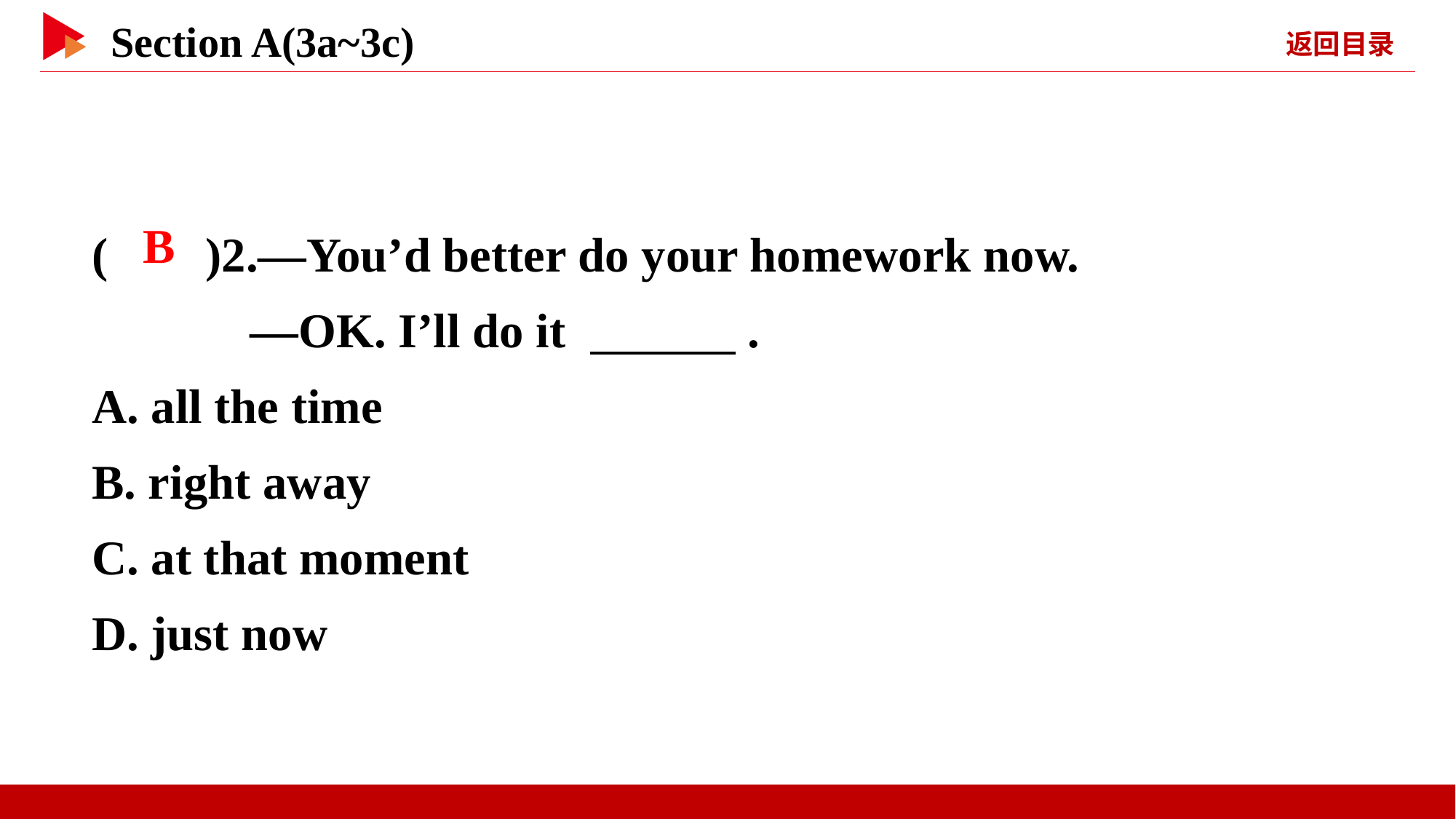

(        )2.—You’d better do your homework now.
             —OK. I’ll do it 　　　.
A. all the time
B. right away
C. at that moment
D. just now
   B